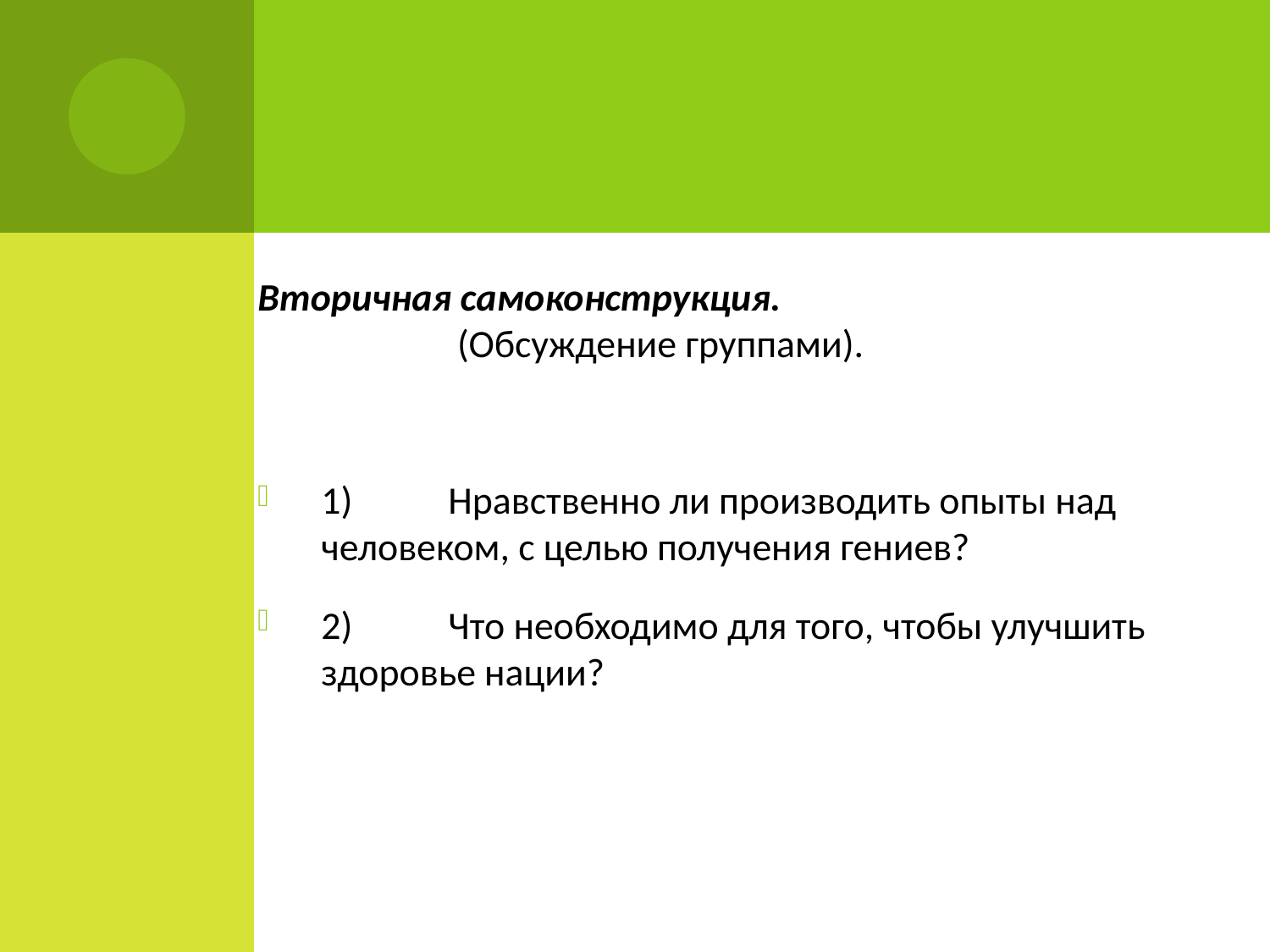

#
Вторичная самоконструкция.
                       (Обсуждение группами).

1)	Нравственно ли производить опыты над человеком, с целью получения гениев?
2)	Что необходимо для того, чтобы улучшить здоровье нации?